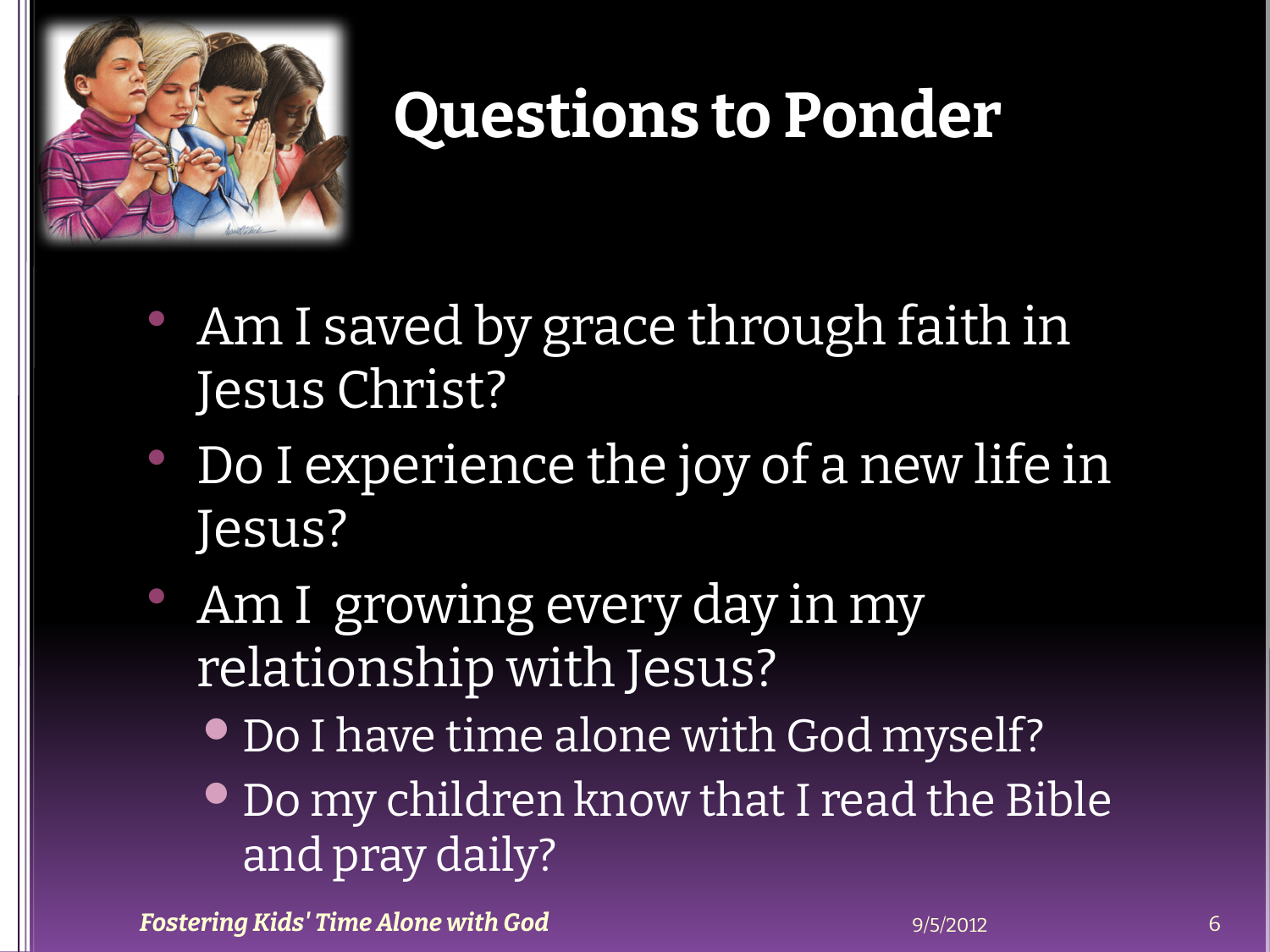

# Questions to Ponder
Am I saved by grace through faith in Jesus Christ?
Do I experience the joy of a new life in Jesus?
Am I  growing every day in my relationship with Jesus?
Do I have time alone with God myself?
Do my children know that I read the Bible and pray daily?

Fostering Kids' Time Alone with God
9/5/2012
6